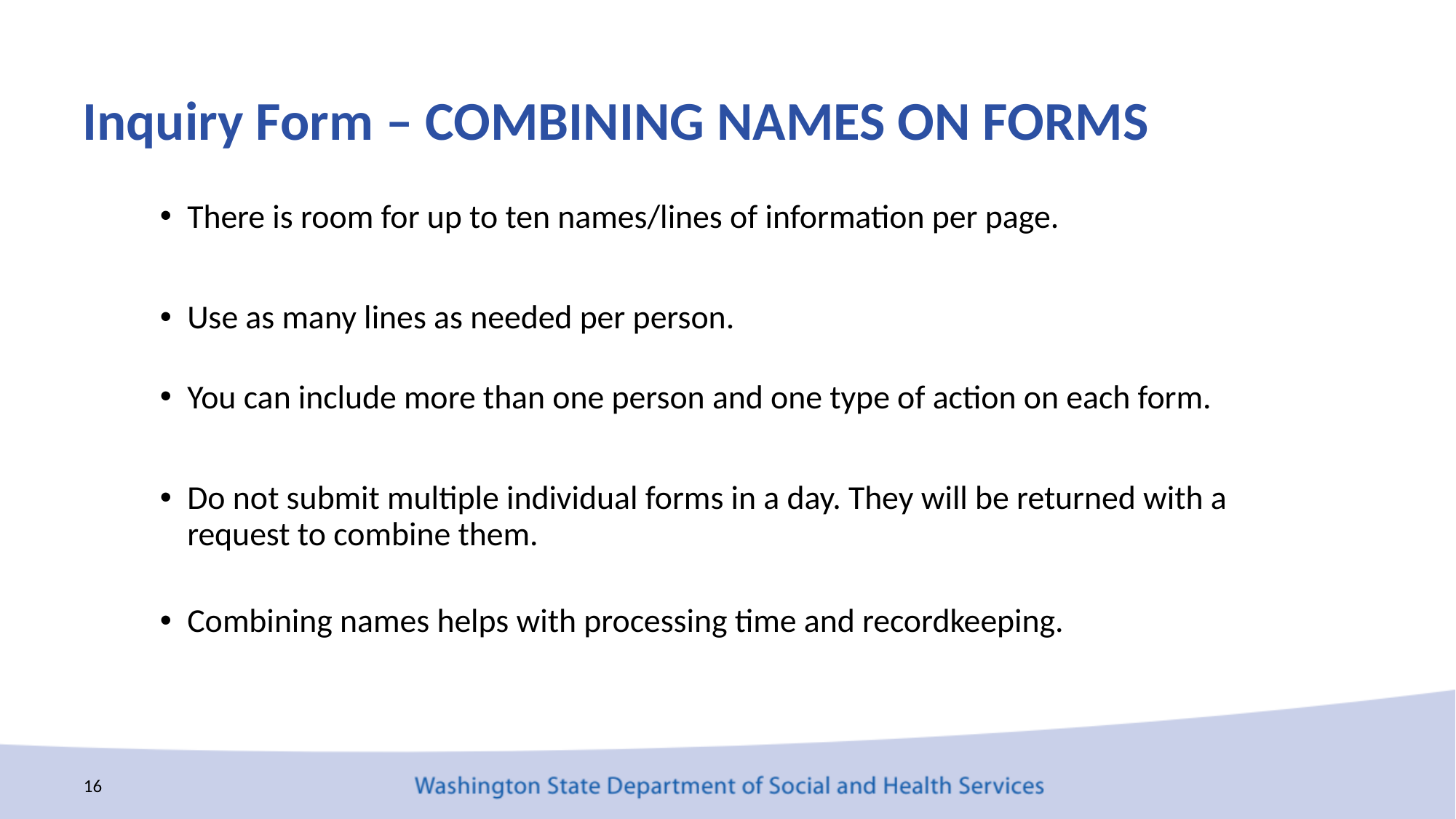

# Inquiry Form – COMBINING NAMES ON FORMS
There is room for up to ten names/lines of information per page.

Use as many lines as needed per person.
You can include more than one person and one type of action on each form.

Do not submit multiple individual forms in a day. They will be returned with a request to combine them.

Combining names helps with processing time and recordkeeping.

16